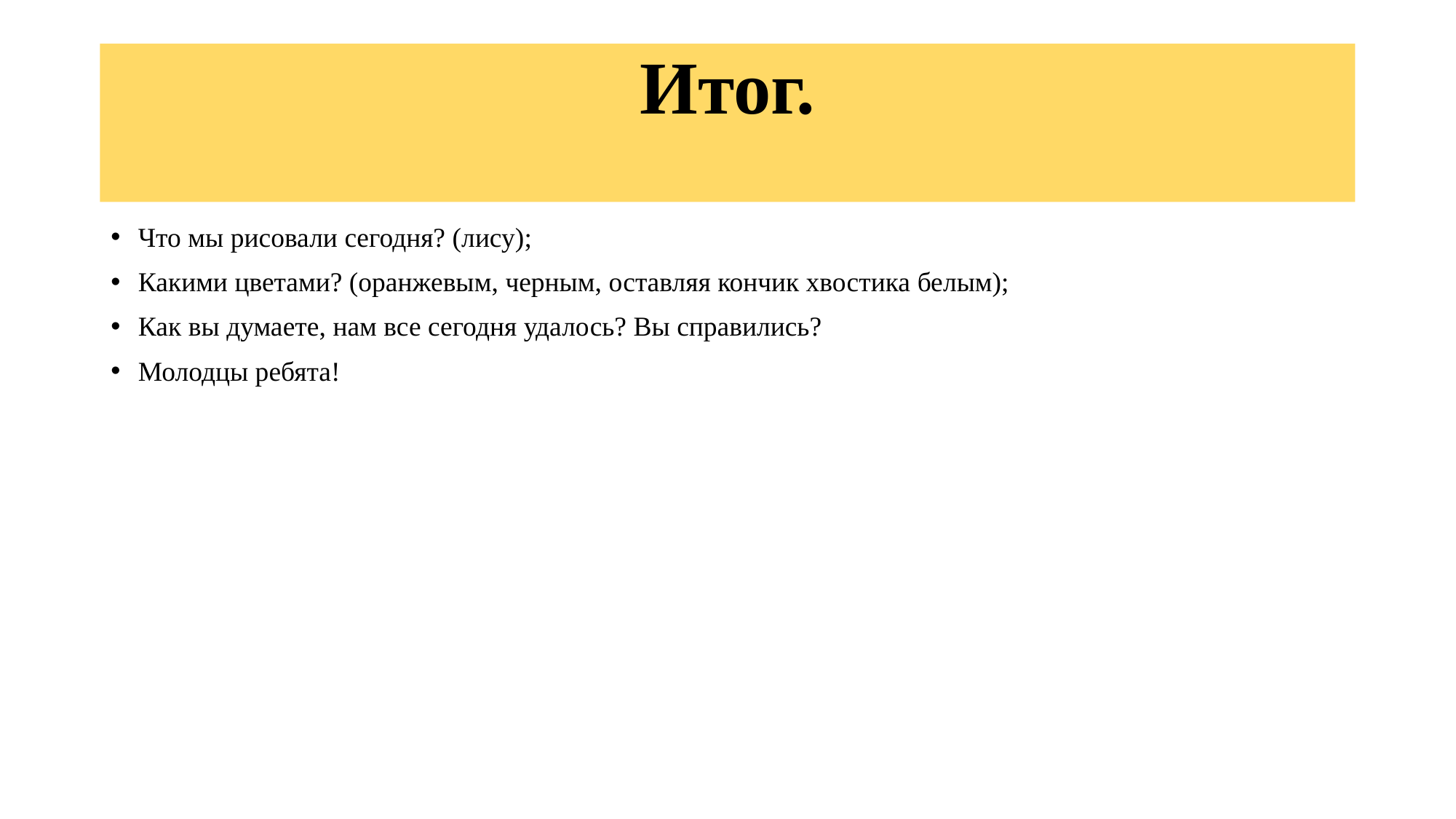

# Итог.
Что мы рисовали сегодня? (лису);
Какими цветами? (оранжевым, черным, оставляя кончик хвостика белым);
Как вы думаете, нам все сегодня удалось? Вы справились?
Молодцы ребята!